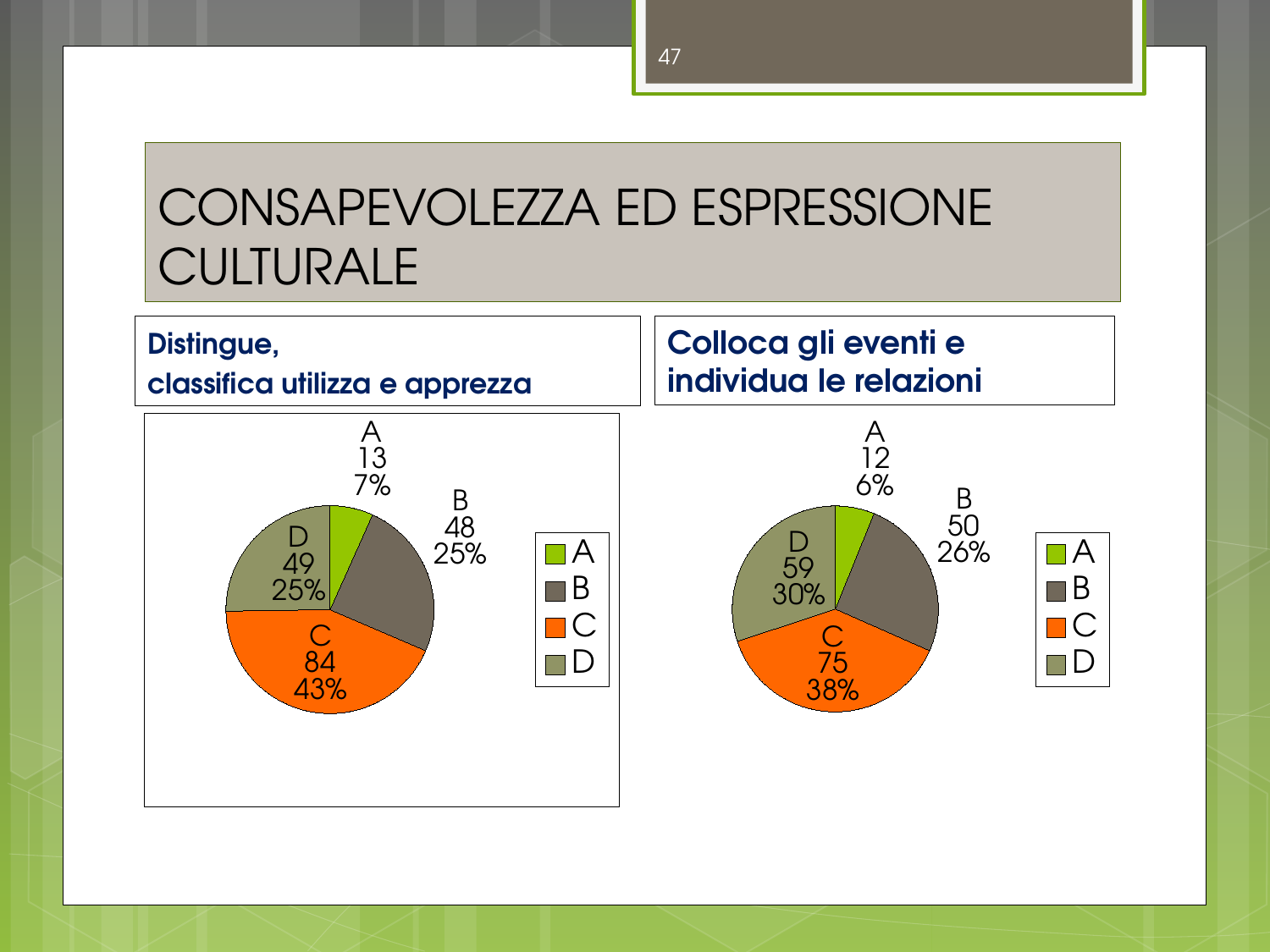

47
# CONSAPEVOLEZZA ED ESPRESSIONE CULTURALE
Distingue,
classifica utilizza e apprezza
Colloca gli eventi e individua le relazioni

### Chart

| Category | Vendite |
|---|---|
| A | 13.0 |
| B | 48.0 |
| C | 84.0 |
| D | 49.0 |

### Chart

| Category | Vendite |
|---|---|
| A | 12.0 |
| B | 50.0 |
| C | 75.0 |
| D | 59.0 |